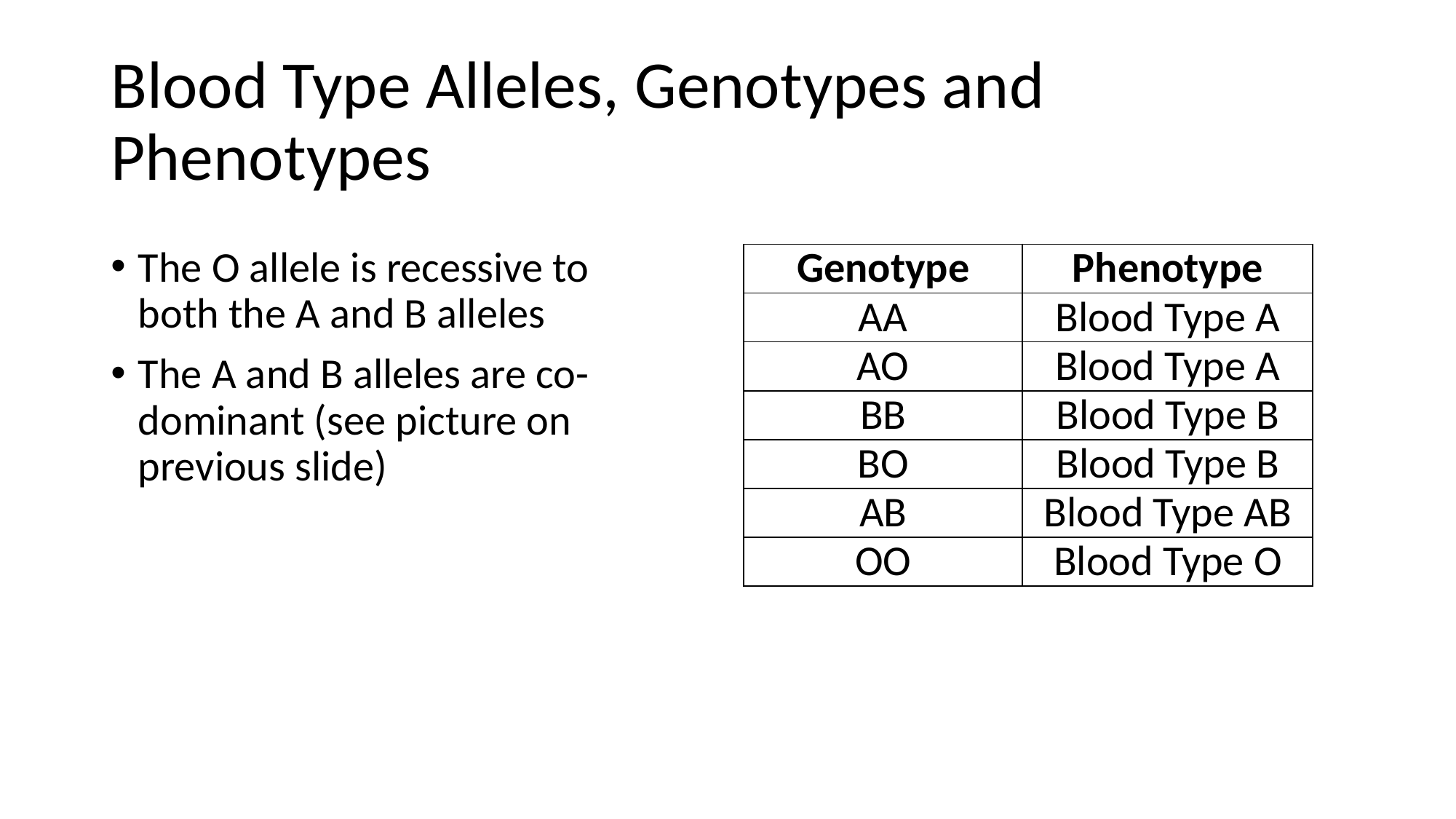

# Blood Type Alleles, Genotypes and Phenotypes
The O allele is recessive to both the A and B alleles
The A and B alleles are co-dominant (see picture on previous slide)

| Genotype | Phenotype |
| --- | --- |
| AA | Blood Type A |
| AO | Blood Type A |
| BB | Blood Type B |
| BO | Blood Type B |
| AB | Blood Type AB |
| OO | Blood Type O |